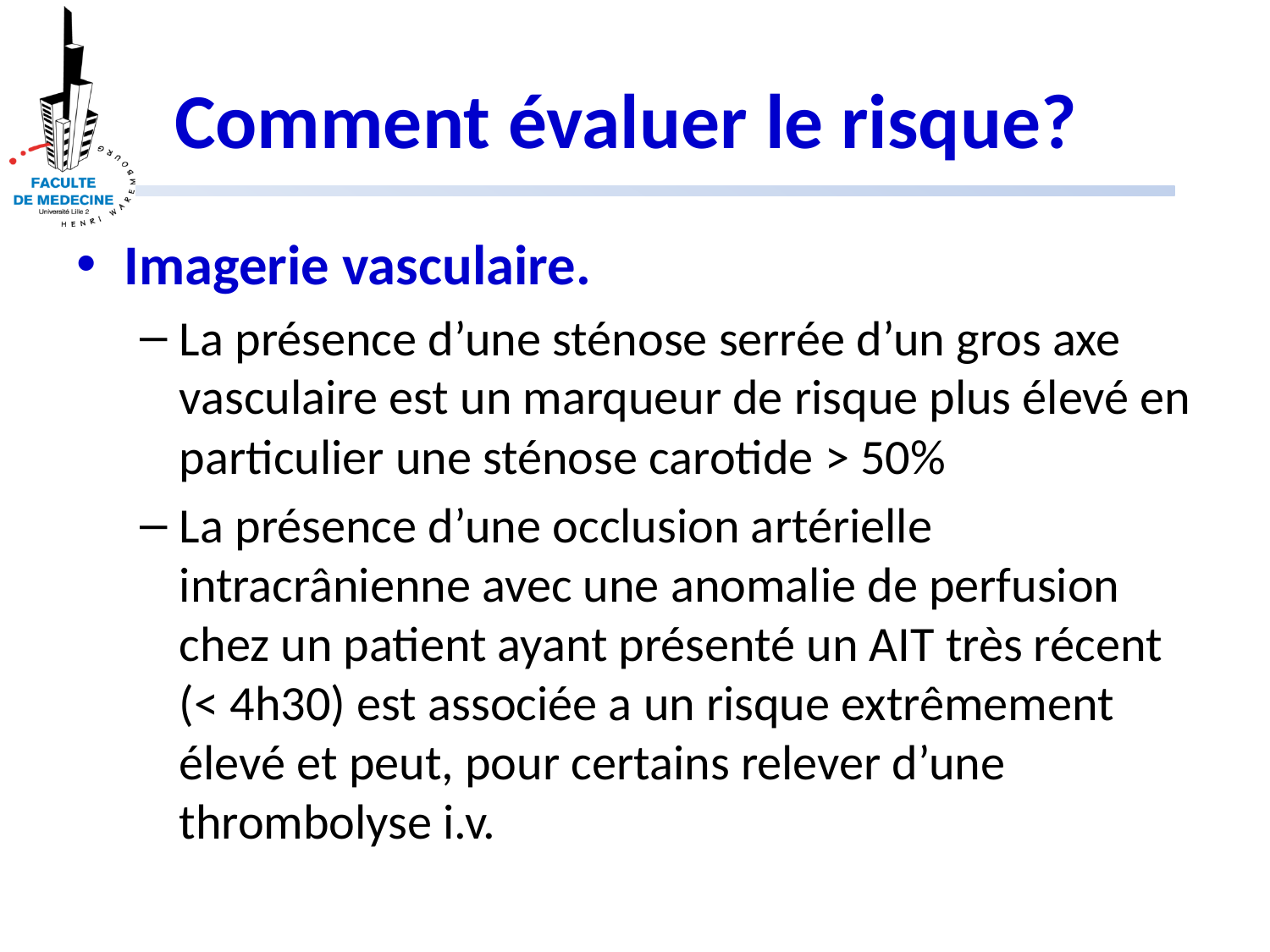

# Comment évaluer le risque?
Imagerie vasculaire.
La présence d’une sténose serrée d’un gros axe vasculaire est un marqueur de risque plus élevé en particulier une sténose carotide > 50%
La présence d’une occlusion artérielle intracrânienne avec une anomalie de perfusion chez un patient ayant présenté un AIT très récent (< 4h30) est associée a un risque extrêmement élevé et peut, pour certains relever d’une thrombolyse i.v.